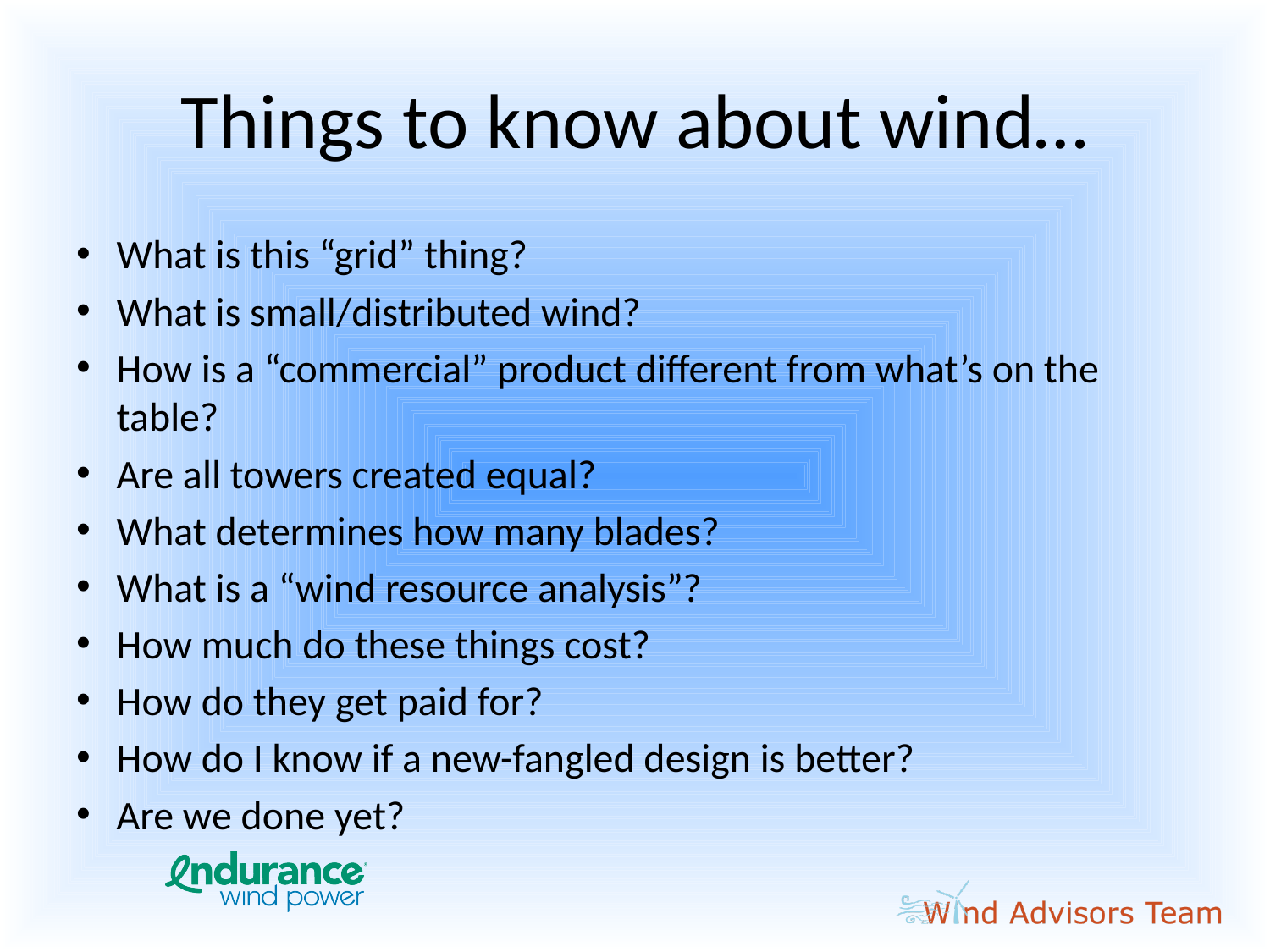

# Things to know about wind…
What is this “grid” thing?
What is small/distributed wind?
How is a “commercial” product different from what’s on the table?
Are all towers created equal?
What determines how many blades?
What is a “wind resource analysis”?
How much do these things cost?
How do they get paid for?
How do I know if a new-fangled design is better?
Are we done yet?